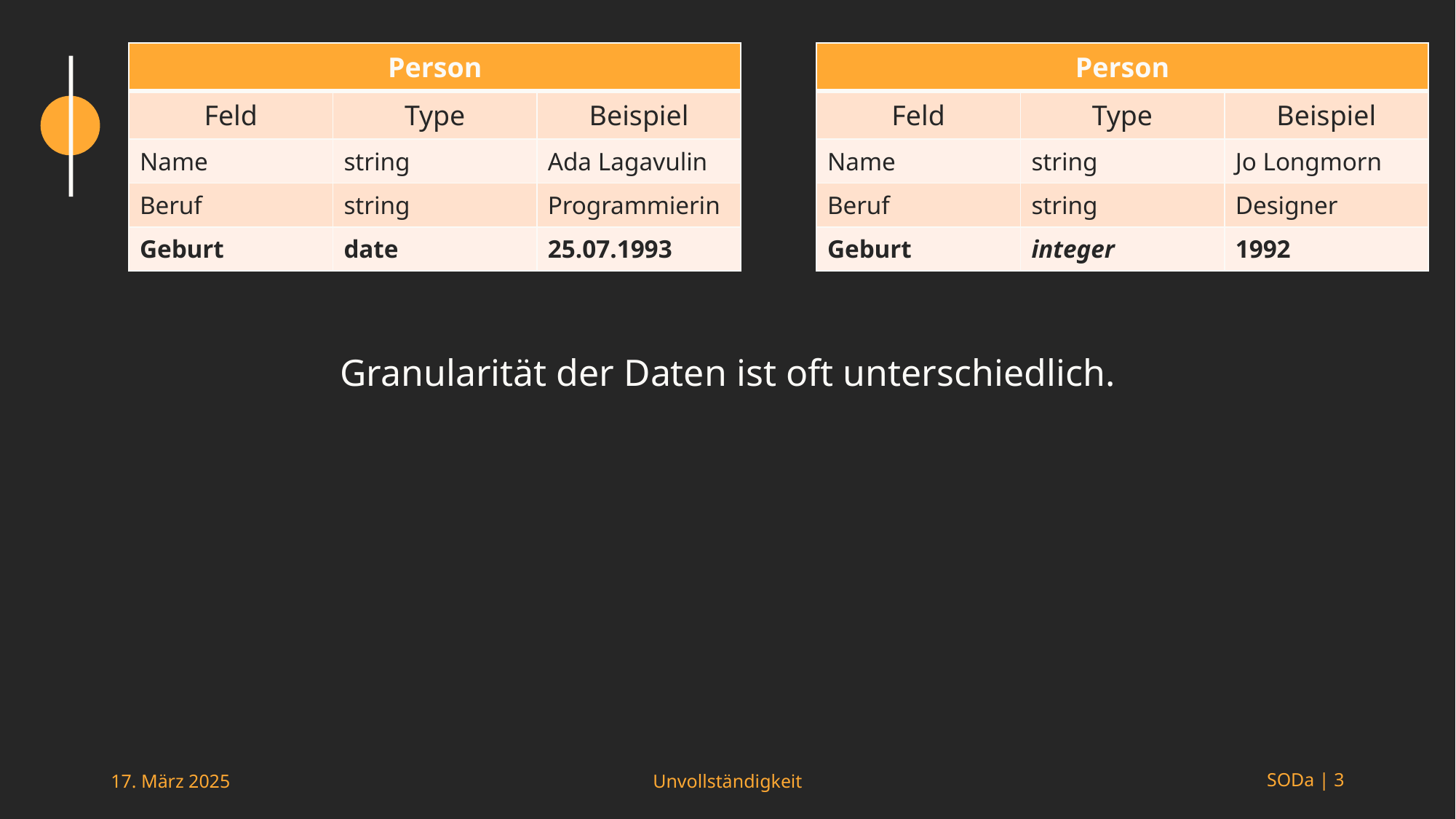

| Person |  |  |
| --- | --- | --- |
| Feld | Type | Beispiel |
| Name | string | Ada Lagavulin |
| Beruf | string | Programmierin |
| Geburt | date | 25.07.1993 |
| Person |  |  |
| --- | --- | --- |
| Feld | Type | Beispiel |
| Name | string | Jo Longmorn |
| Beruf | string | Designer |
| Geburt | integer | 1992 |
Granularität der Daten ist oft unterschiedlich.
17. März 2025
Unvollständigkeit
SODa | 3